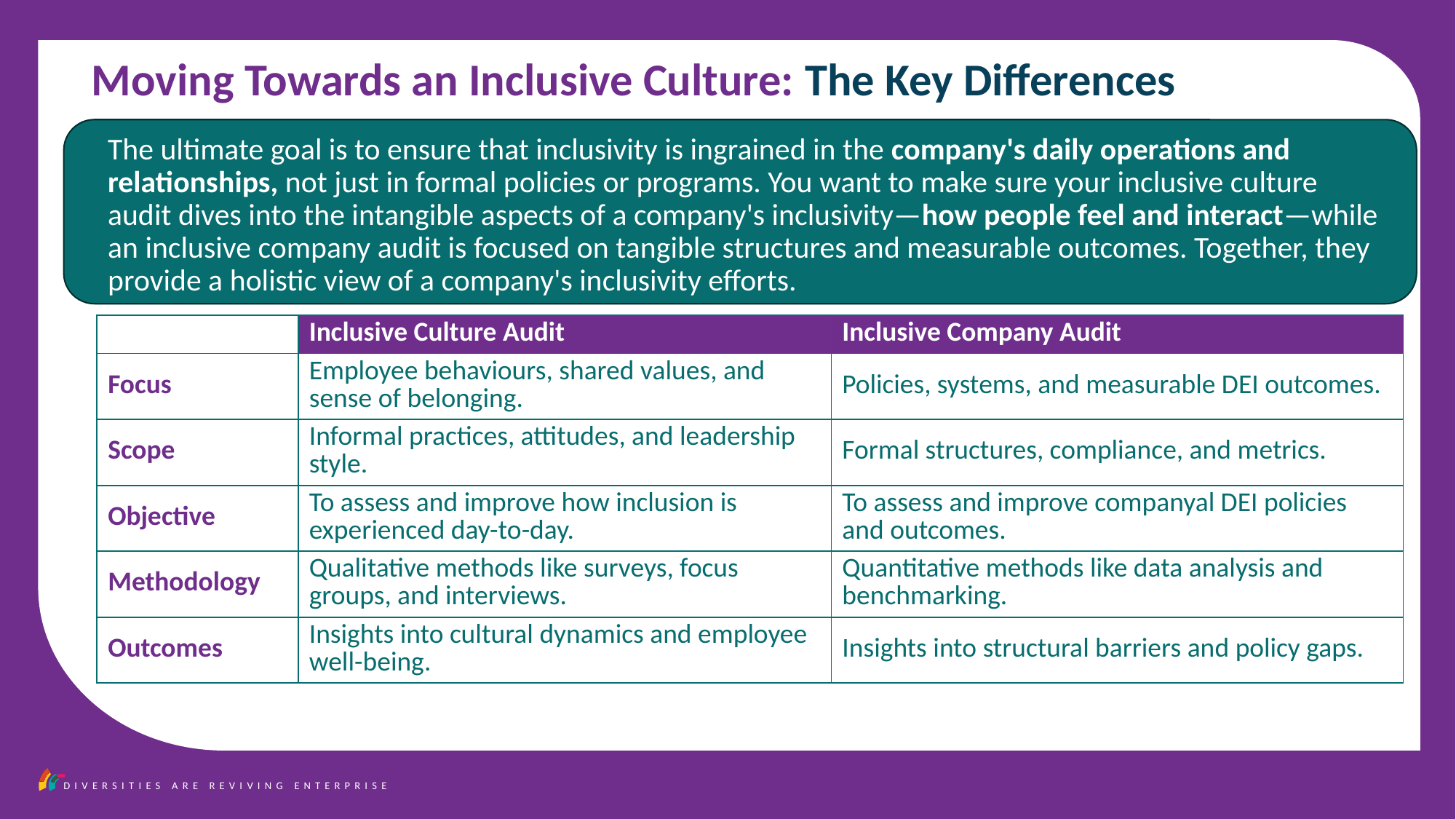

Moving Towards an Inclusive Culture: The Key Differences

The ultimate goal is to ensure that inclusivity is ingrained in the company's daily operations and relationships, not just in formal policies or programs. You want to make sure your inclusive culture audit dives into the intangible aspects of a company's inclusivity—how people feel and interact—while an inclusive company audit is focused on tangible structures and measurable outcomes. Together, they provide a holistic view of a company's inclusivity efforts.
|  | Inclusive Culture Audit | Inclusive Company Audit |
| --- | --- | --- |
| Focus | Employee behaviours, shared values, and sense of belonging. | Policies, systems, and measurable DEI outcomes. |
| Scope | Informal practices, attitudes, and leadership style. | Formal structures, compliance, and metrics. |
| Objective | To assess and improve how inclusion is experienced day-to-day. | To assess and improve companyal DEI policies and outcomes. |
| Methodology | Qualitative methods like surveys, focus groups, and interviews. | Quantitative methods like data analysis and benchmarking. |
| Outcomes | Insights into cultural dynamics and employee well-being. | Insights into structural barriers and policy gaps. |